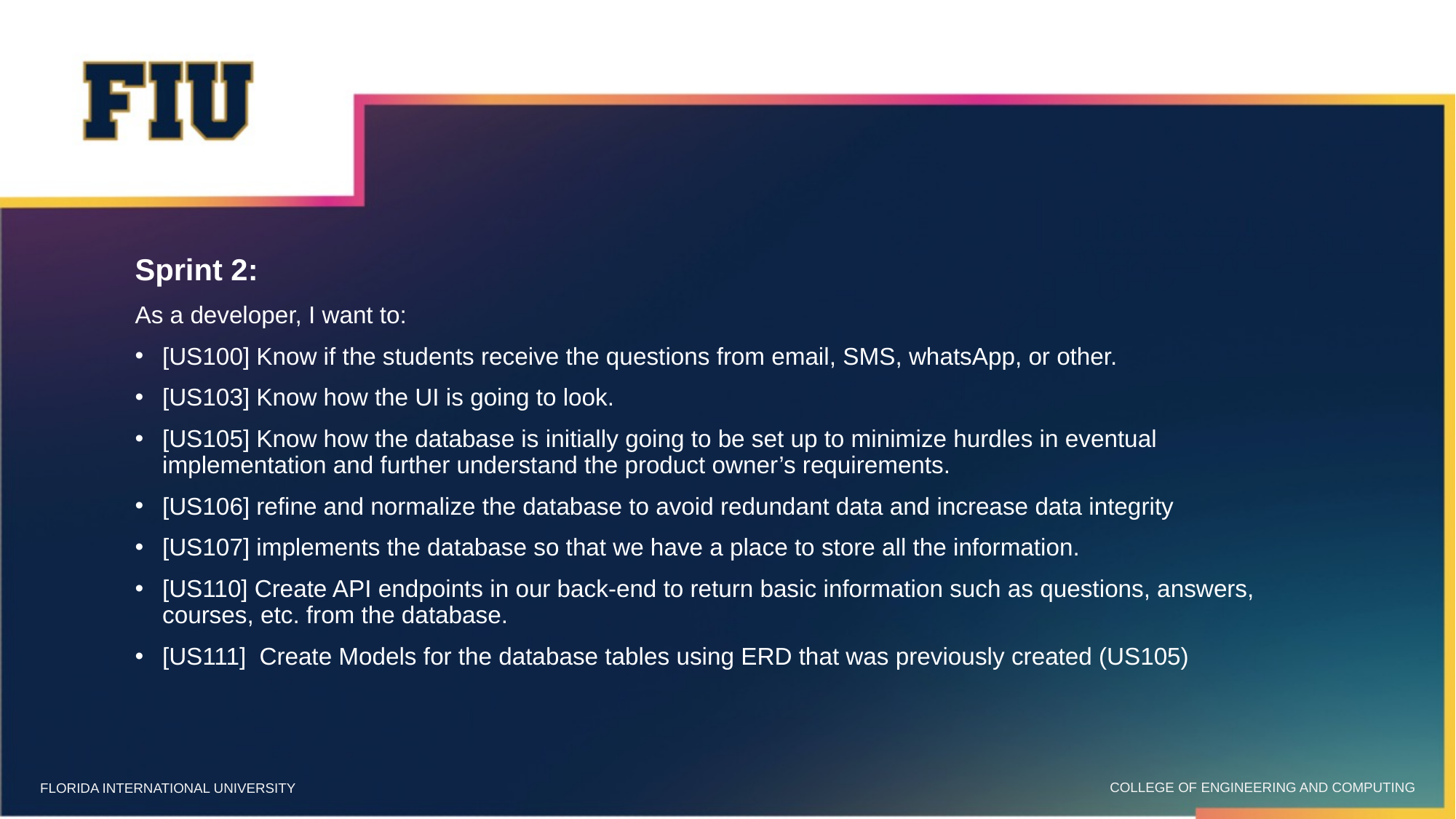

Sprint 2:
As a developer, I want to:
[US100] Know if the students receive the questions from email, SMS, whatsApp, or other.
[US103] Know how the UI is going to look.
[US105] Know how the database is initially going to be set up to minimize hurdles in eventual implementation and further understand the product owner’s requirements.
[US106] refine and normalize the database to avoid redundant data and increase data integrity
[US107] implements the database so that we have a place to store all the information.
[US110] Create API endpoints in our back-end to return basic information such as questions, answers, courses, etc. from the database.
[US111]  Create Models for the database tables using ERD that was previously created (US105)